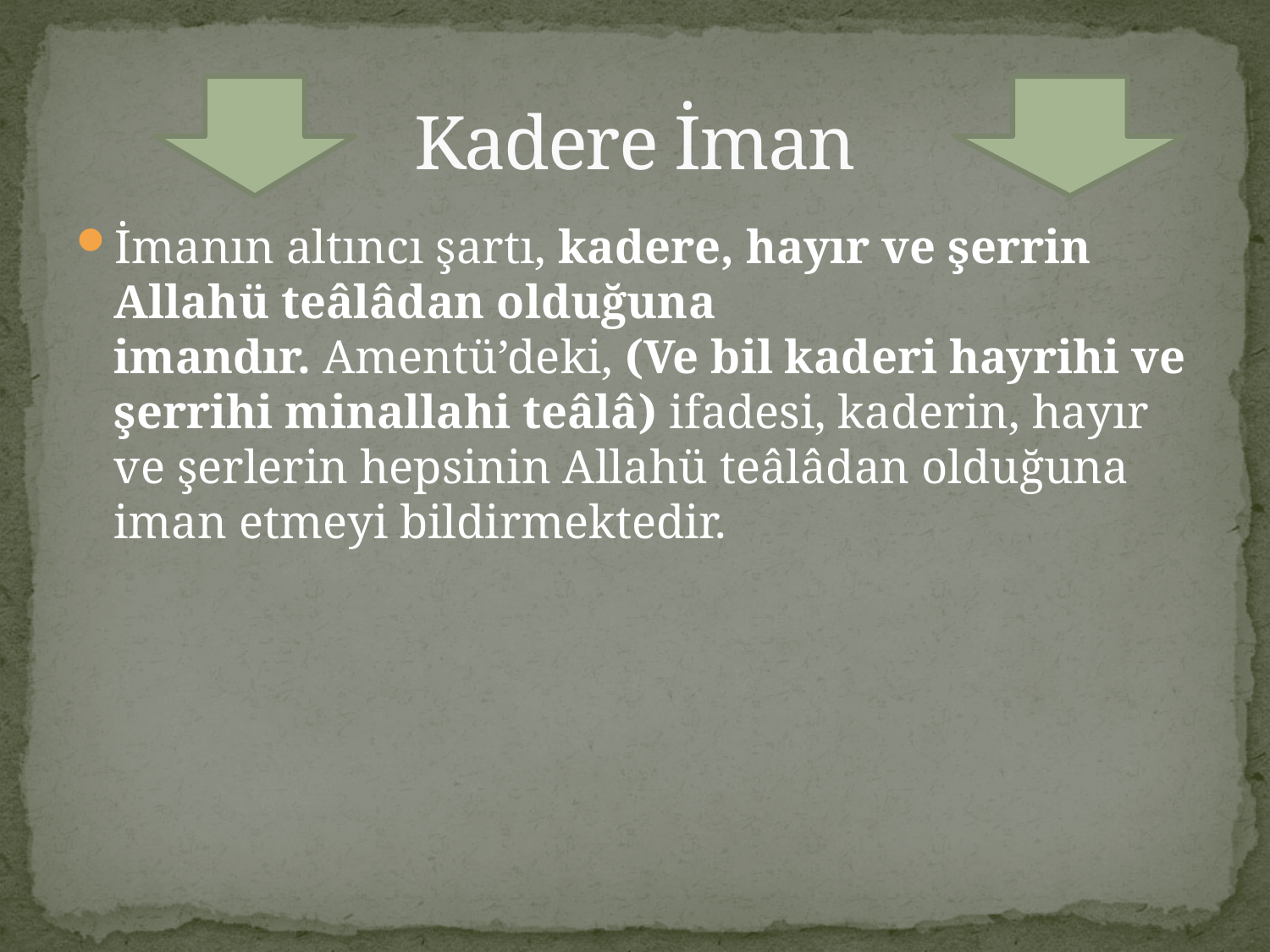

# Kadere İman

İmanın altıncı şartı, kadere, hayır ve şerrin Allahü teâlâdan olduğuna imandır. Amentü’deki, (Ve bil kaderi hayrihi ve şerrihi minallahi teâlâ) ifadesi, kaderin, hayır ve şerlerin hepsinin Allahü teâlâdan olduğuna iman etmeyi bildirmektedir.